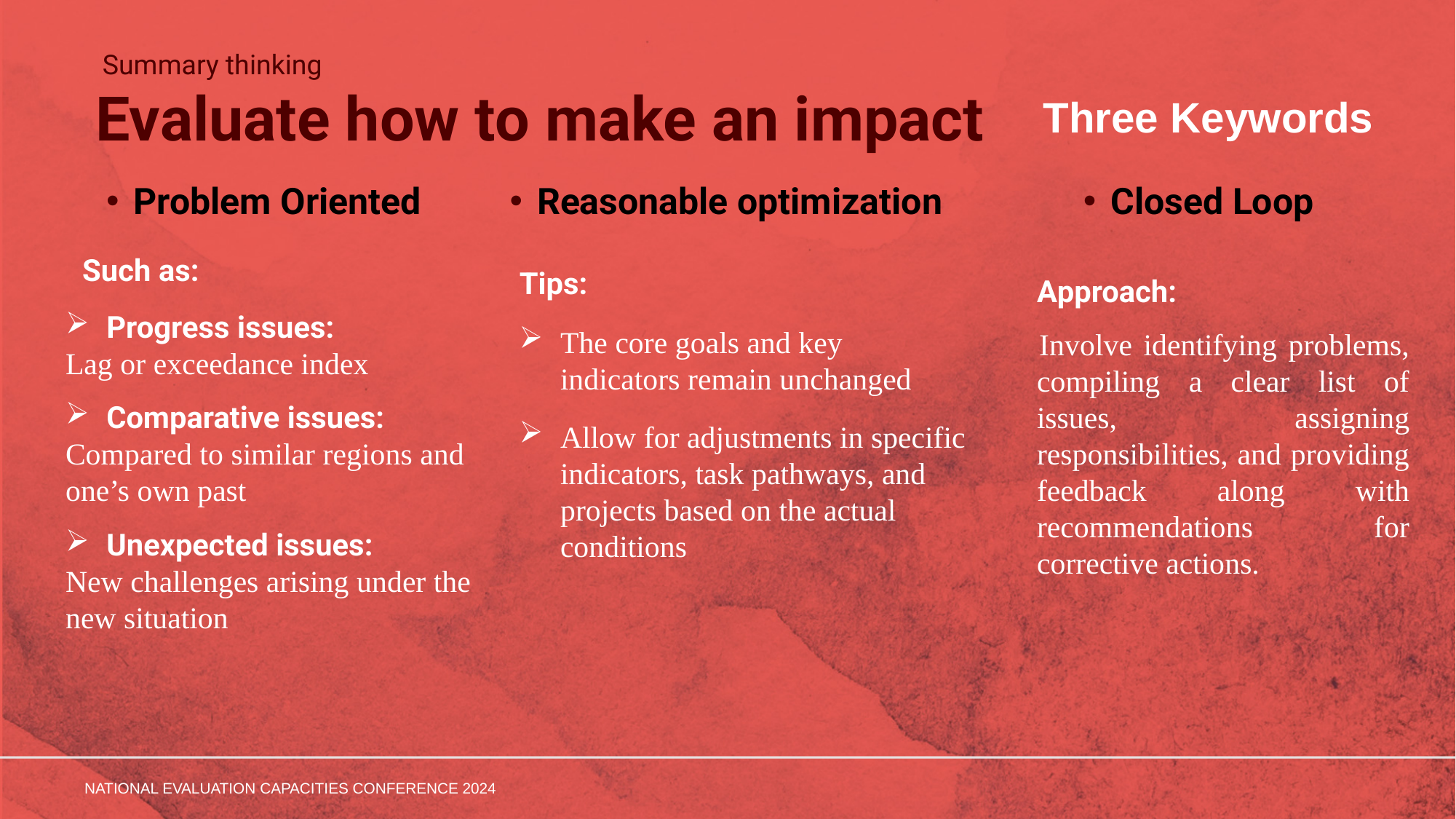

Summary thinking
# Evaluate how to make an impact
Three Keywords
Reasonable optimization
Closed Loop

Problem Oriented

Such as:
Tips:
Approach:
Progress issues:
Lag or exceedance index
The core goals and key indicators remain unchanged
Involve identifying problems, compiling a clear list of issues, assigning responsibilities, and providing feedback along with recommendations for corrective actions.
Comparative issues:
Compared to similar regions and one’s own past
Allow for adjustments in specific indicators, task pathways, and projects based on the actual conditions
Unexpected issues:
New challenges arising under the new situation